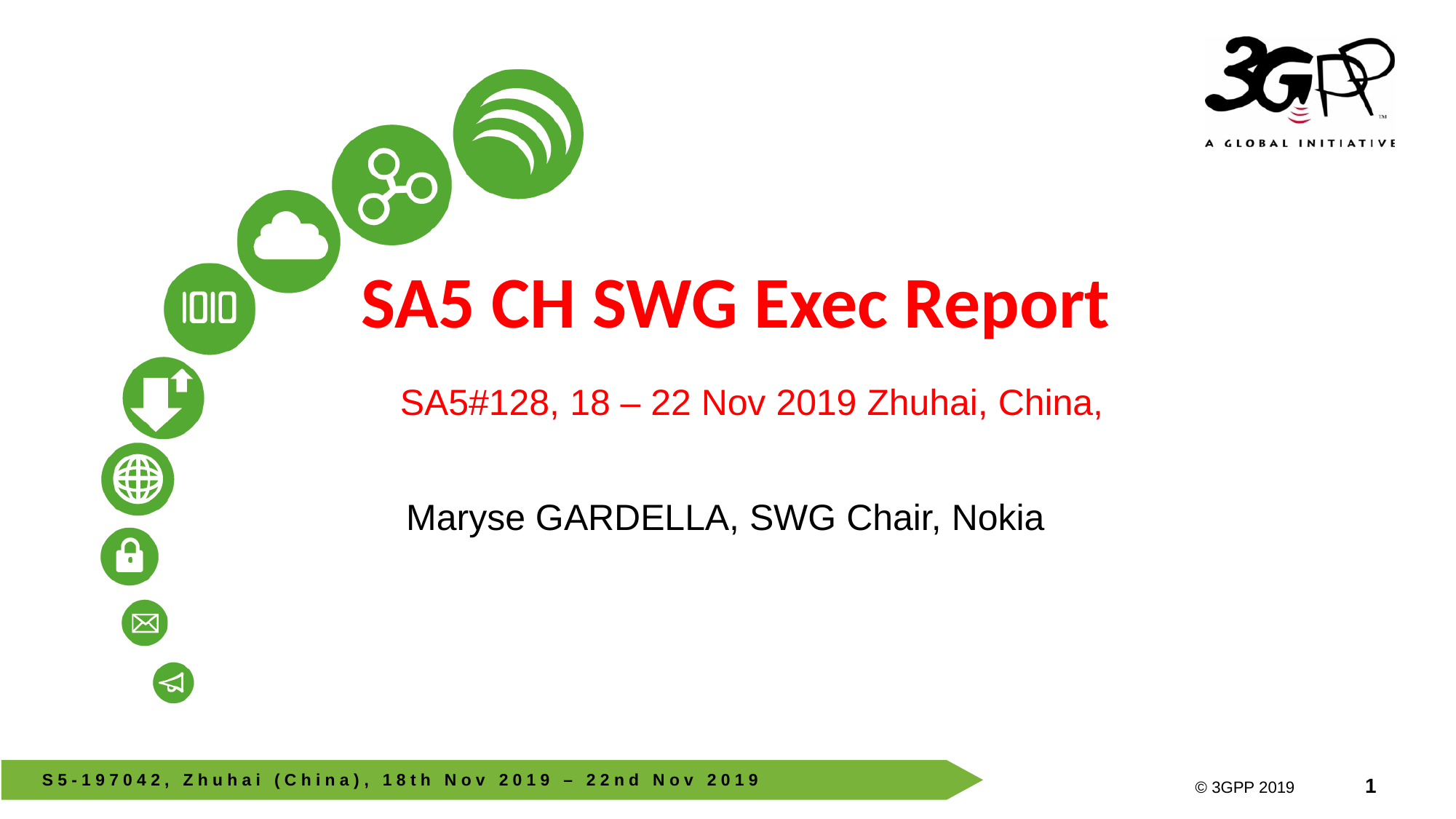

# SA5 CH SWG Exec Report SA5#128, 18 – 22 Nov 2019 Zhuhai, China,
Maryse GARDELLA, SWG Chair, Nokia